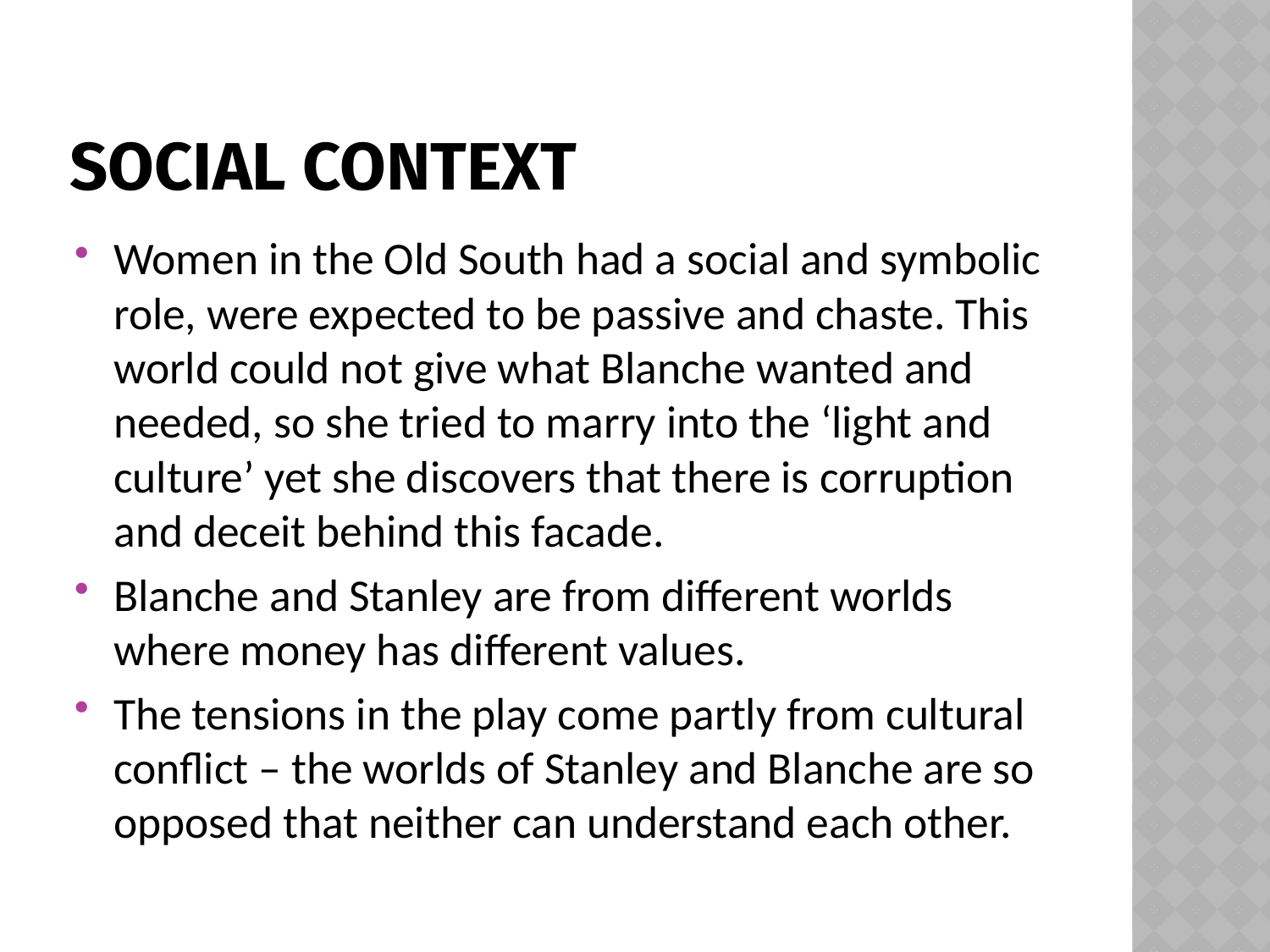

# Social Context
Women in the Old South had a social and symbolic role, were expected to be passive and chaste. This world could not give what Blanche wanted and needed, so she tried to marry into the ‘light and culture’ yet she discovers that there is corruption and deceit behind this facade.
Blanche and Stanley are from different worlds where money has different values.
The tensions in the play come partly from cultural conflict – the worlds of Stanley and Blanche are so opposed that neither can understand each other.